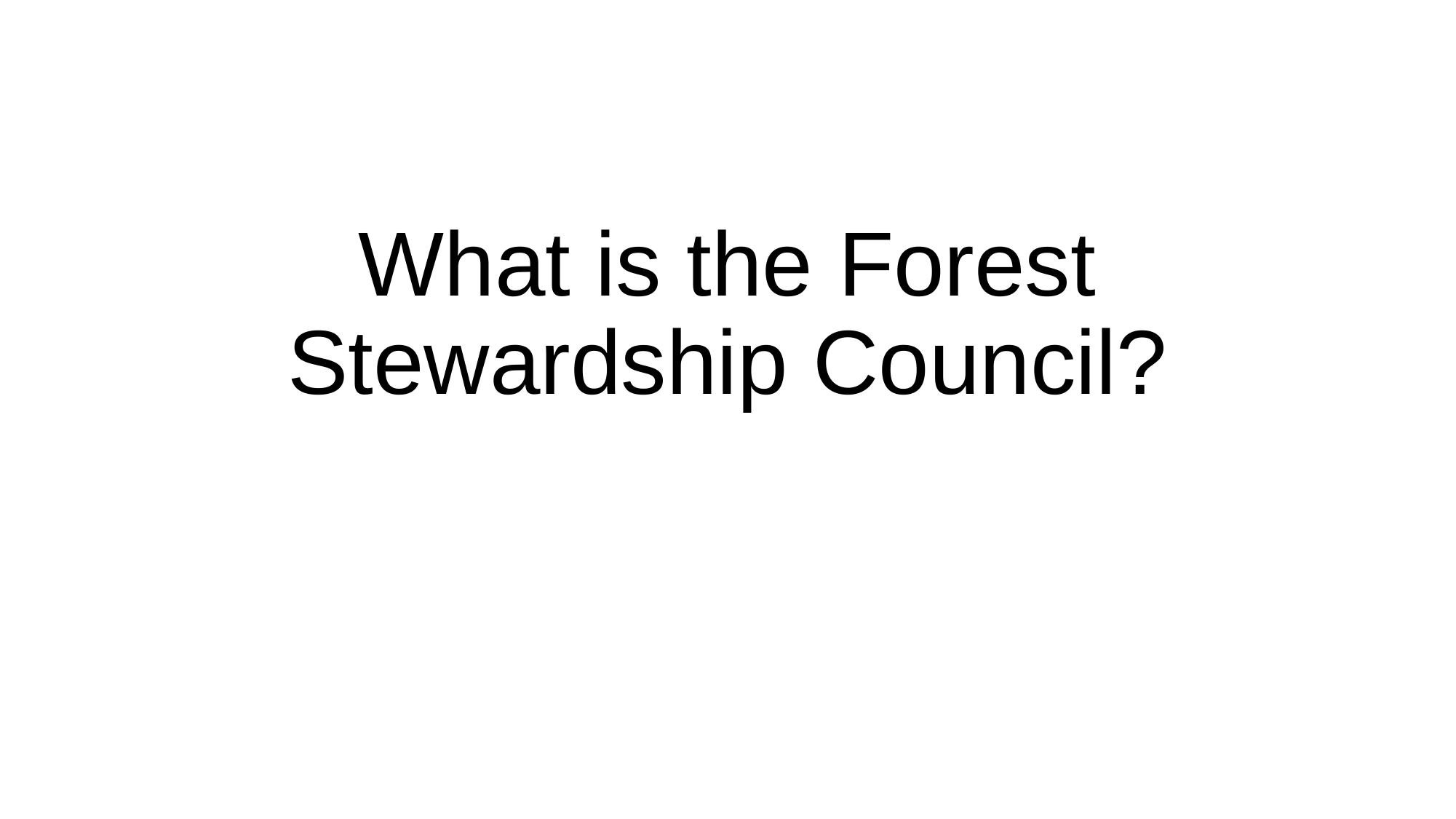

# What is the Forest Stewardship Council?